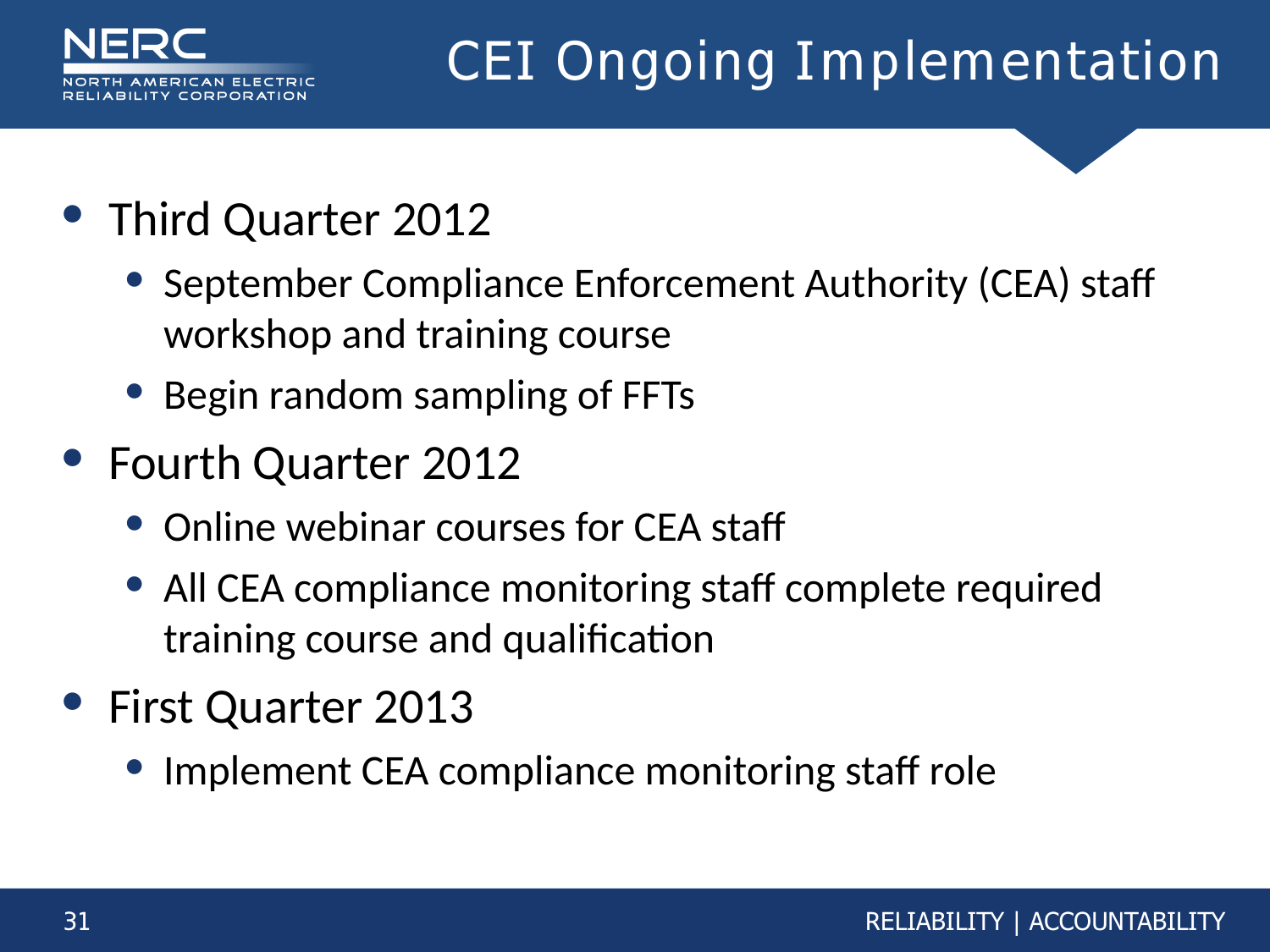

# CEI Ongoing Implementation
Third Quarter 2012
September Compliance Enforcement Authority (CEA) staff workshop and training course
Begin random sampling of FFTs
Fourth Quarter 2012
Online webinar courses for CEA staff
All CEA compliance monitoring staff complete required training course and qualification
First Quarter 2013
Implement CEA compliance monitoring staff role